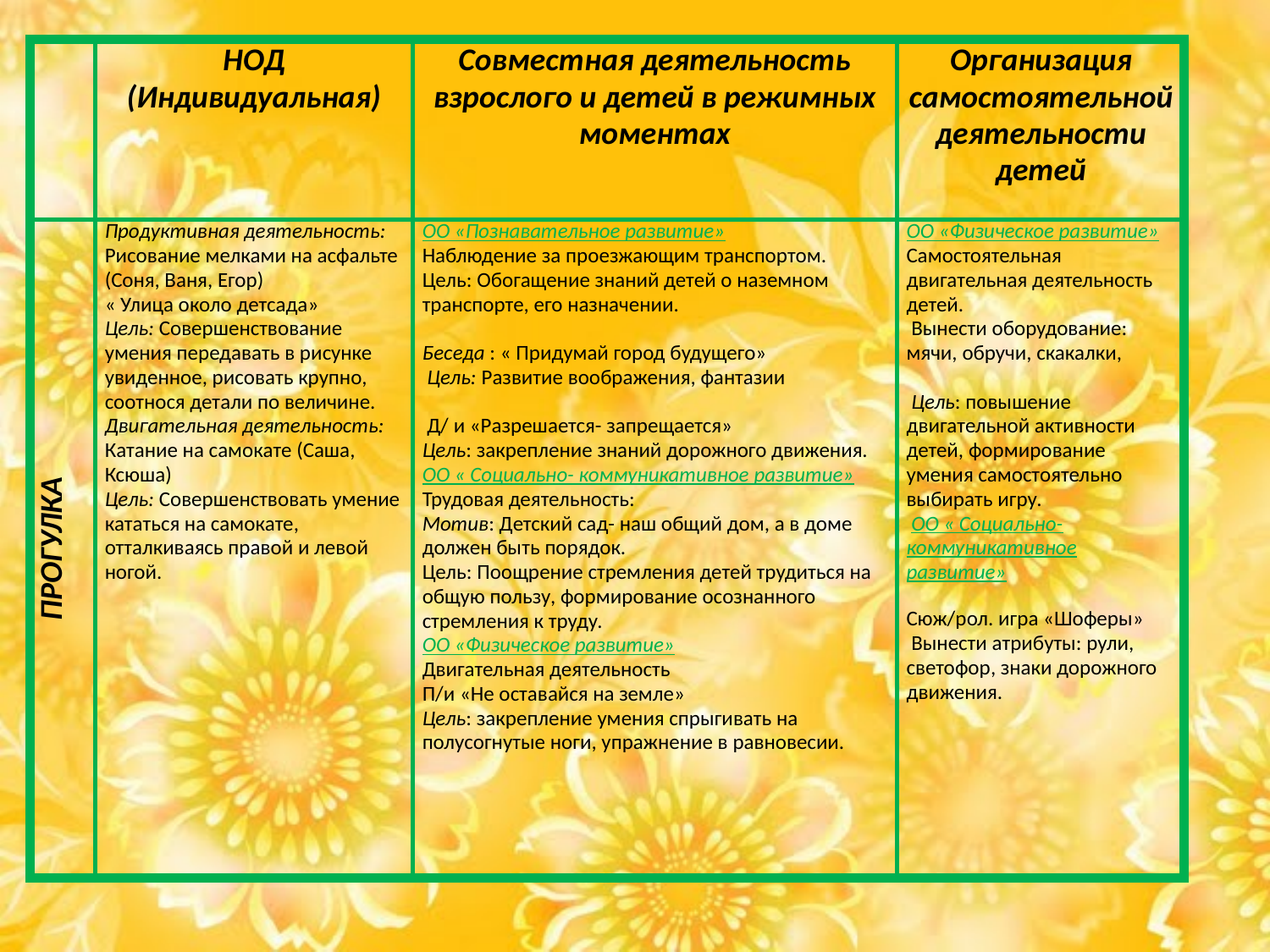

|  |
| --- |
|  |
| --- |
|  | НОД (Индивидуальная) | Совместная деятельность взрослого и детей в режимных моментах | Организация самостоятельной деятельности детей |
| --- | --- | --- | --- |
| ПРОГУЛКА | Продуктивная деятельность: Рисование мелками на асфальте (Соня, Ваня, Егор) « Улица около детсада» Цель: Совершенствование умения передавать в рисунке увиденное, рисовать крупно, соотнося детали по величине. Двигательная деятельность: Катание на самокате (Саша, Ксюша) Цель: Совершенствовать умение кататься на самокате, отталкиваясь правой и левой ногой. | ОО «Познавательное развитие» Наблюдение за проезжающим транспортом. Цель: Обогащение знаний детей о наземном транспорте, его назначении. Беседа : « Придумай город будущего» Цель: Развитие воображения, фантазии Д/ и «Разрешается- запрещается» Цель: закрепление знаний дорожного движения. ОО « Социально- коммуникативное развитие» Трудовая деятельность: Мотив: Детский сад- наш общий дом, а в доме должен быть порядок. Цель: Поощрение стремления детей трудиться на общую пользу, формирование осознанного стремления к труду. ОО «Физическое развитие» Двигательная деятельность П/и «Не оставайся на земле» Цель: закрепление умения спрыгивать на полусогнутые ноги, упражнение в равновесии. | ОО «Физическое развитие» Самостоятельная двигательная деятельность детей. Вынести оборудование: мячи, обручи, скакалки, Цель: повышение двигательной активности детей, формирование умения самостоятельно выбирать игру. ОО « Социально- коммуникативное развитие» Сюж/рол. игра «Шоферы» Вынести атрибуты: рули, светофор, знаки дорожного движения. |